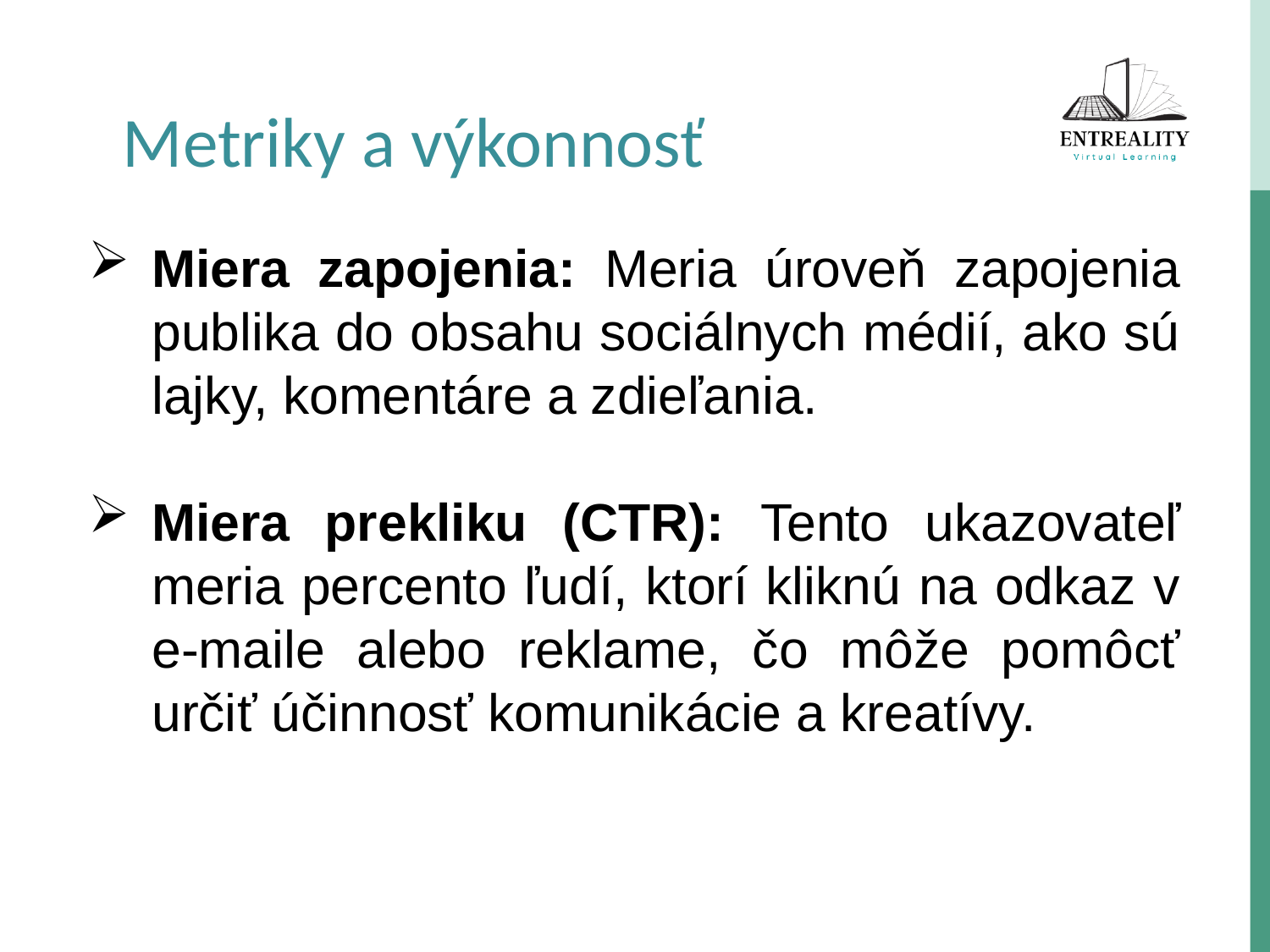

Metriky a výkonnosť
Miera zapojenia: Meria úroveň zapojenia publika do obsahu sociálnych médií, ako sú lajky, komentáre a zdieľania.

Miera prekliku (CTR): Tento ukazovateľ meria percento ľudí, ktorí kliknú na odkaz v e-maile alebo reklame, čo môže pomôcť určiť účinnosť komunikácie a kreatívy.